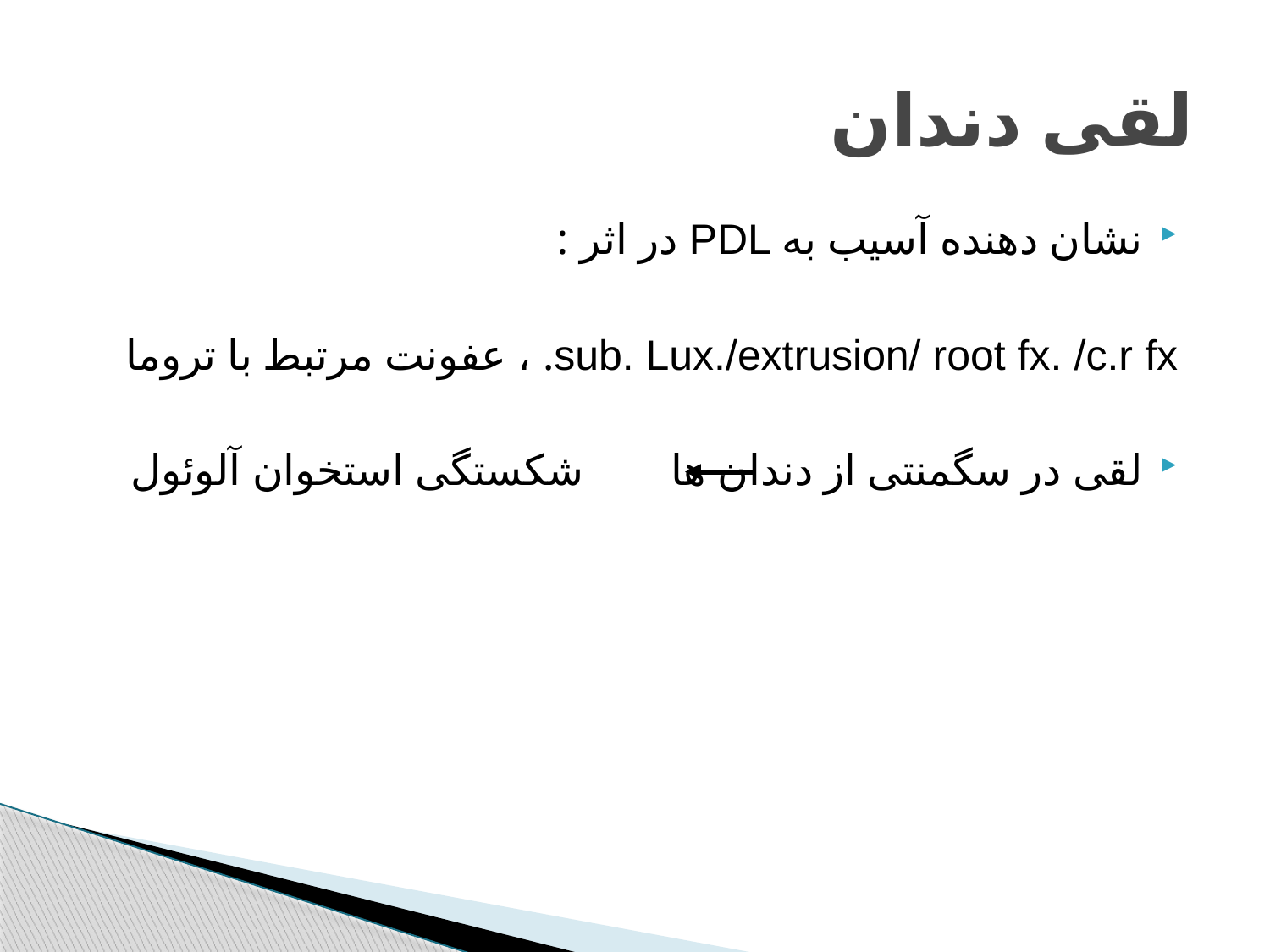

# لقی دندان
نشان دهنده آسیب به PDL در اثر :

sub. Lux./extrusion/ root fx. /c.r fx. ، عفونت مرتبط با تروما

لقی در سگمنتی از دندان ها        شکستگی استخوان آلوئول